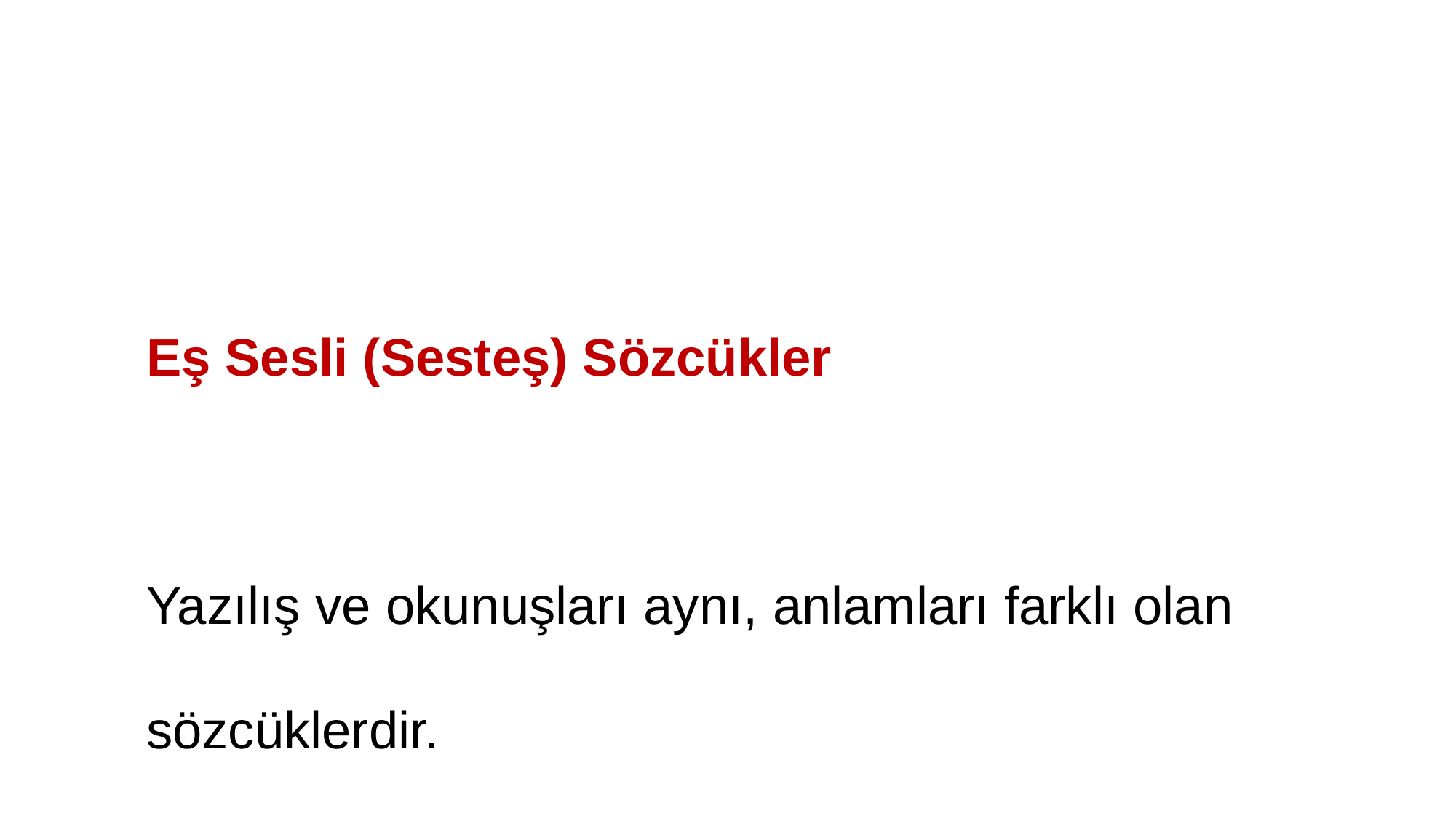

Eş Sesli (Sesteş) Sözcükler

Yazılış ve okunuşları aynı, anlamları farklı olan sözcüklerdir.